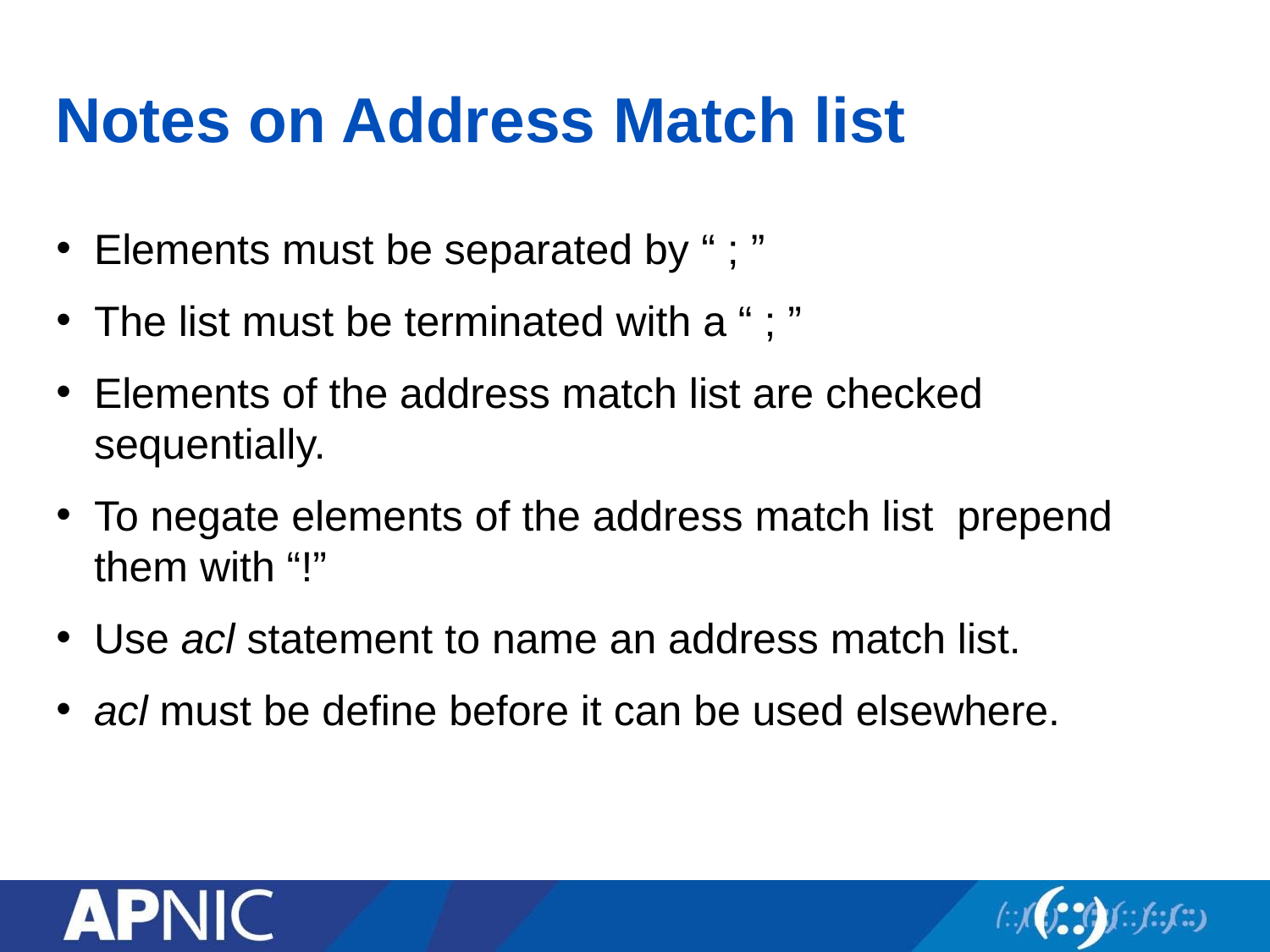

# Notes on Address Match list
Elements must be separated by “ ; ”
The list must be terminated with a “ ; ”
Elements of the address match list are checked sequentially.
To negate elements of the address match list  prepend them with “!”
Use acl statement to name an address match list.
acl must be define before it can be used elsewhere.